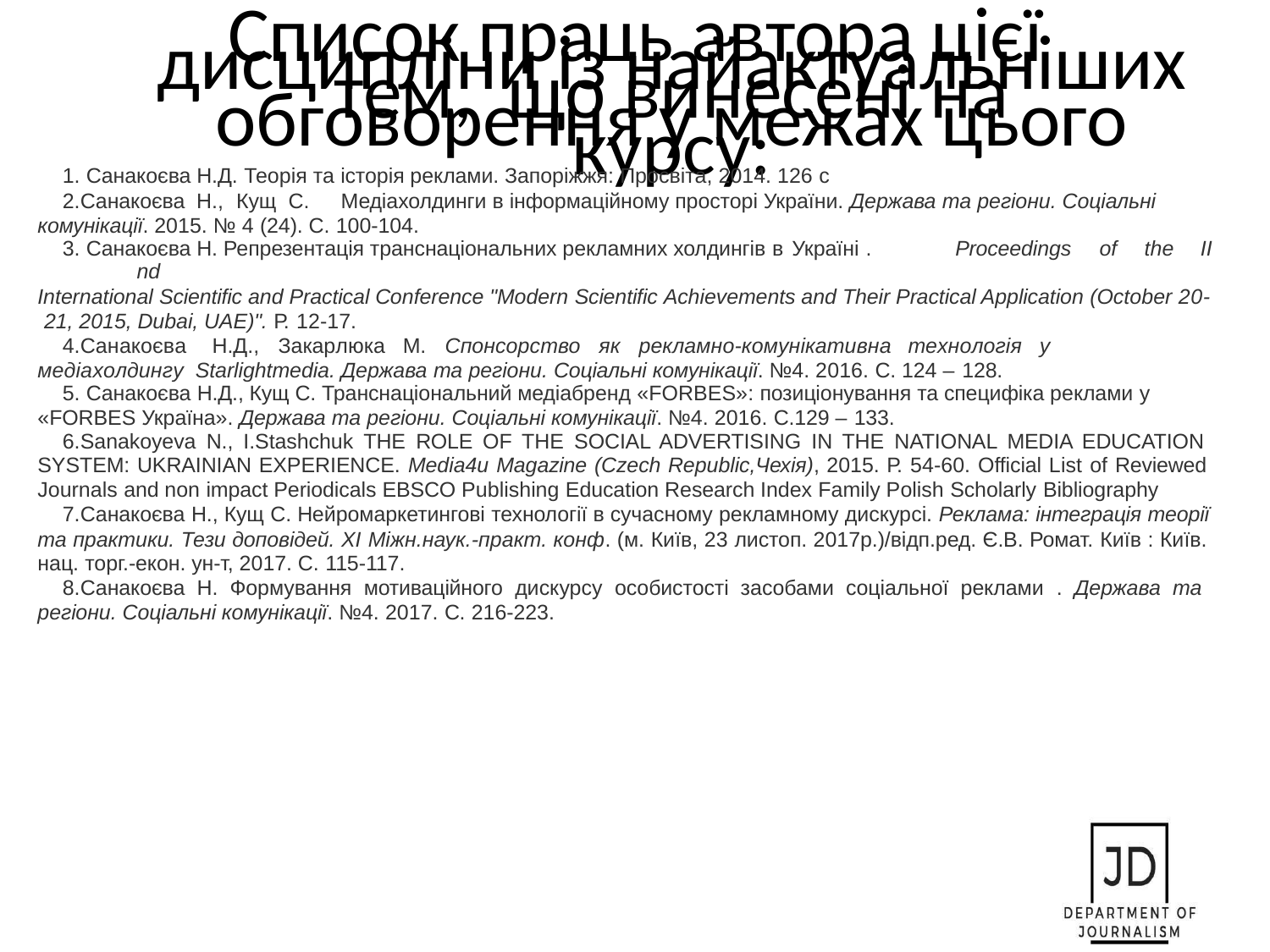

# Список праць автора цієї дисципліни із найактуальніших тем,  що винесені на обговорення у межах цього курсу:
Санакоєва Н.Д. Теорія та історія реклами. Запоріжжя: Просвіта, 2014. 126 с
Санакоєва  Н.,  Кущ  С.	Медіахолдинги в інформаційному просторі України. Держава та регіони. Соціальні  комунікації. 2015. № 4 (24). С. 100-104.
Санакоєва Н. Репрезентація транснаціональних рекламних холдингів в Україні .	Proceedings	of	the	II	nd
International Scientific and Practical Conference "Modern Scientific Achievements and Their Practical Application (October 20-  21, 2015, Dubai, UAE)". Р. 12-17.
Санакоєва	Н.Д.,	Закарлюка	М.	Спонсорство	як	рекламно-комунікативна	технологія	у	медіахолдингу  Starlightmedia. Держава та регіони. Соціальні комунікації. №4. 2016. С. 124 – 128.
Санакоєва Н.Д., Кущ С. Транснаціональний медіабренд «FORBES»: позиціонування та специфіка реклами у
«FORBES Україна». Держава та регіони. Соціальні комунікації. №4. 2016. С.129 – 133.
Sanakoyeva N., I.Stashchuk THE ROLE OF THE SOCIAL ADVERTISING IN THE NATIONAL MEDIA EDUCATION  SYSTEM: UKRAINIAN EXPERIENCE. Media4u Magazine (Czech Republic,Чехія), 2015. Р. 54-60. Official List of Reviewed  Journals and non impact Periodicals EBSCO Publishing Education Research Index Family Polish Scholarly Bibliography
Санакоєва Н., Кущ С. Нейромаркетингові технології в сучасному рекламному дискурсі. Реклама: інтеграція теорії
та практики. Тези доповідей. ХІ Міжн.наук.-практ. конф. (м. Київ, 23 листоп. 2017р.)/відп.ред. Є.В. Ромат. Київ : Київ.  нац. торг.-екон. ун-т, 2017. С. 115-117.
Санакоєва Н. Формування мотиваційного дискурсу особистості засобами соціальної реклами . Держава та  регіони. Соціальні комунікації. №4. 2017. С. 216-223.